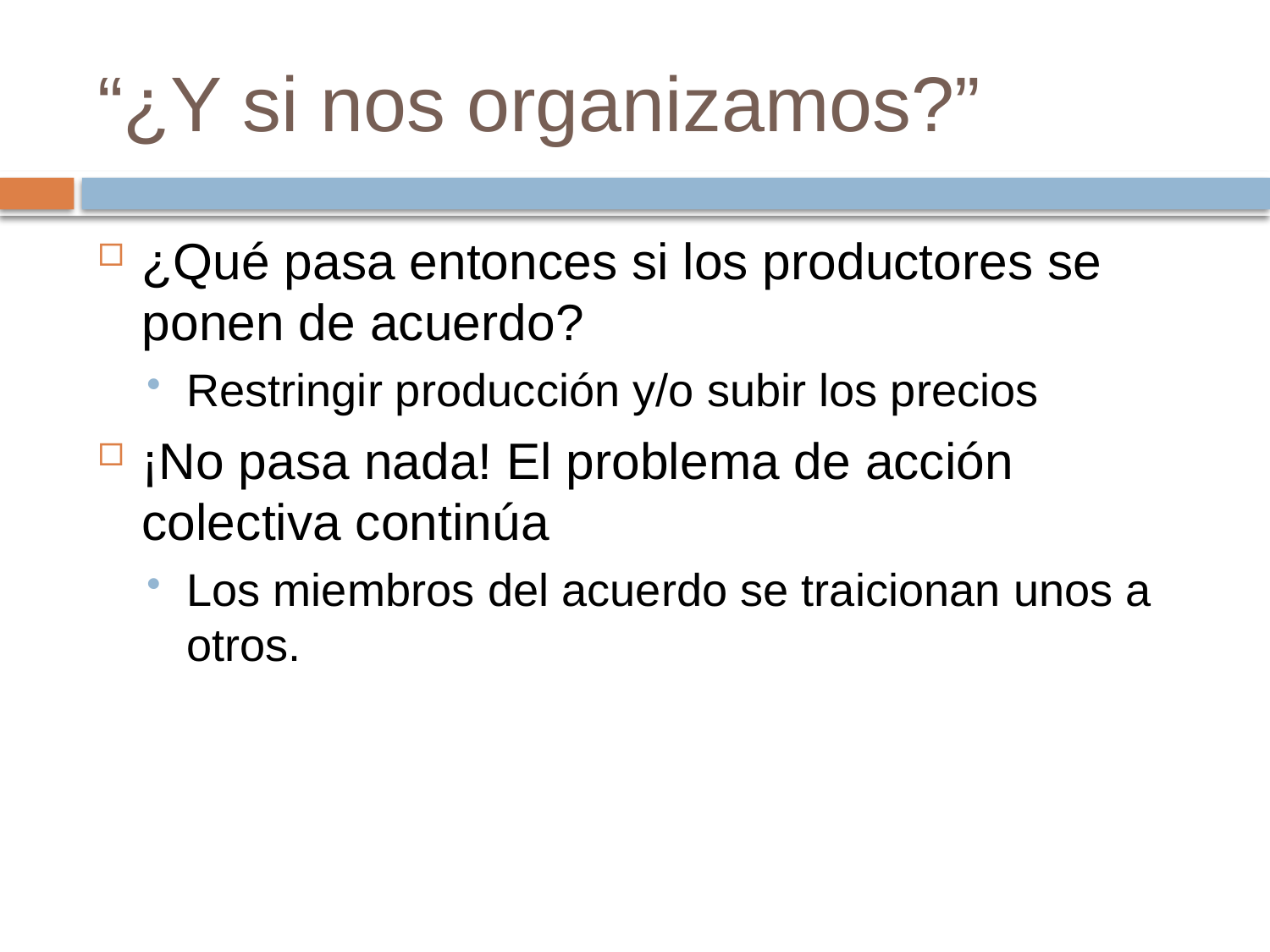

# “¿Y si nos organizamos?”
¿Qué pasa entonces si los productores se ponen de acuerdo?
Restringir producción y/o subir los precios
¡No pasa nada! El problema de acción colectiva continúa
Los miembros del acuerdo se traicionan unos a otros.